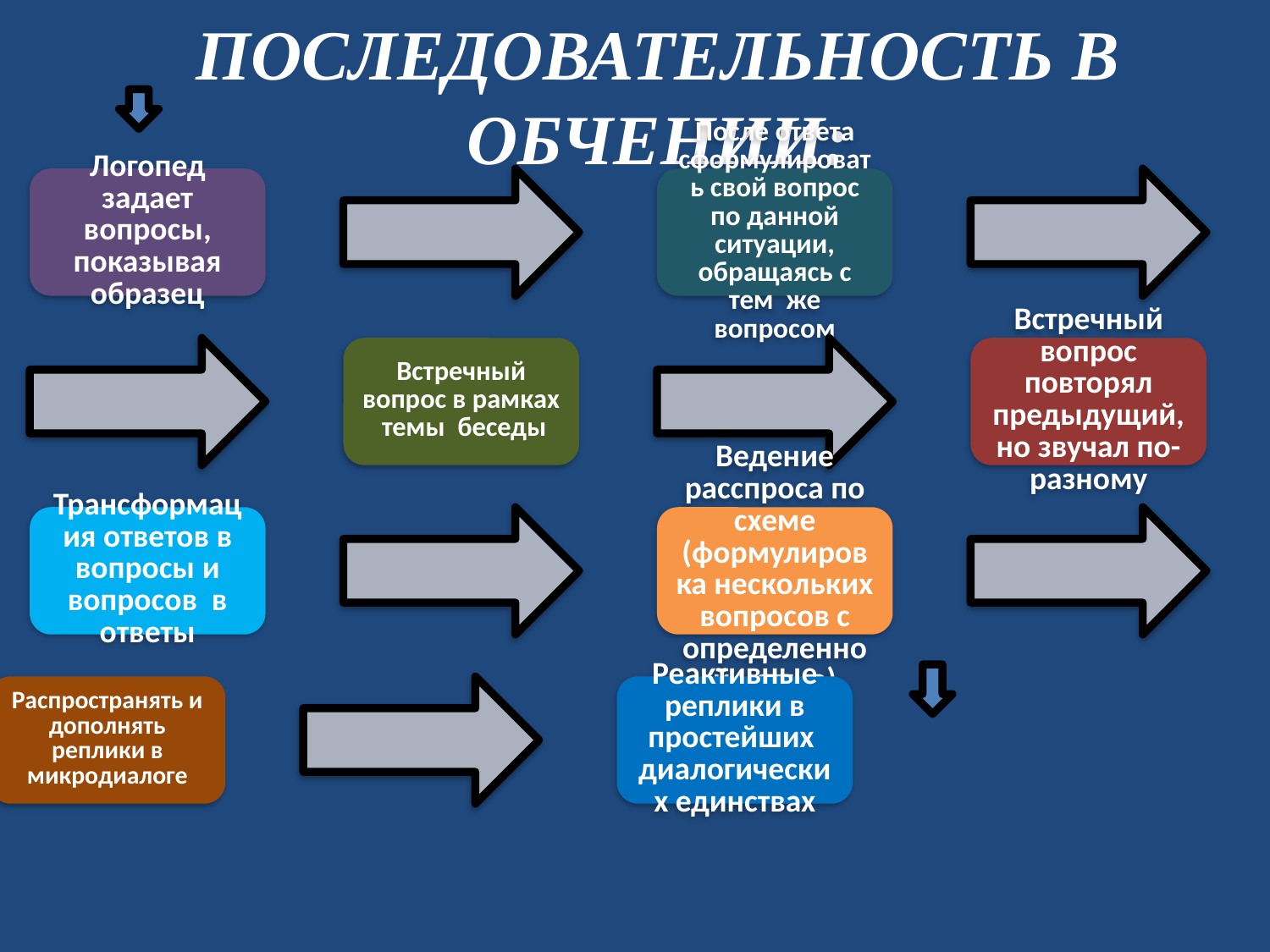

# ПОСЛЕДОВАТЕЛЬНОСТЬ В ОБЧЕНИИ:

После ответа сформулировать свой вопрос по данной ситуации, обращаясь с тем  же вопросом
Встречный вопрос повторял предыдущий, но звучал по-разному
Встречный вопрос в рамках  темы  беседы
Трансформация ответов в вопросы и вопросов  в ответы
Распространять и дополнять реплики в микродиалоге